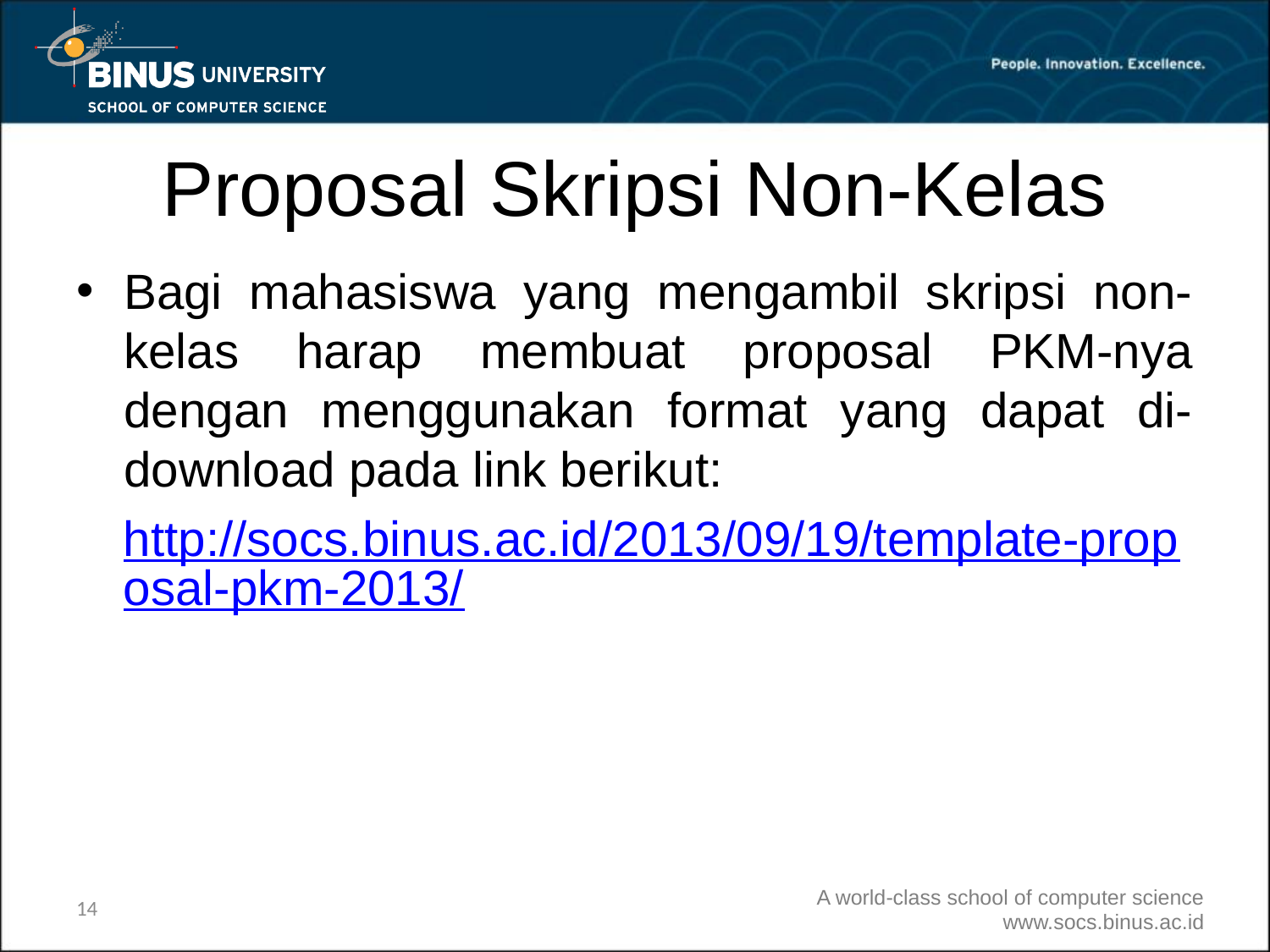

# Proposal Skripsi Non-Kelas
Bagi mahasiswa yang mengambil skripsi non-kelas harap membuat proposal PKM-nya dengan menggunakan format yang dapat di-download pada link berikut:
http://socs.binus.ac.id/2013/09/19/template-proposal-pkm-2013/
14